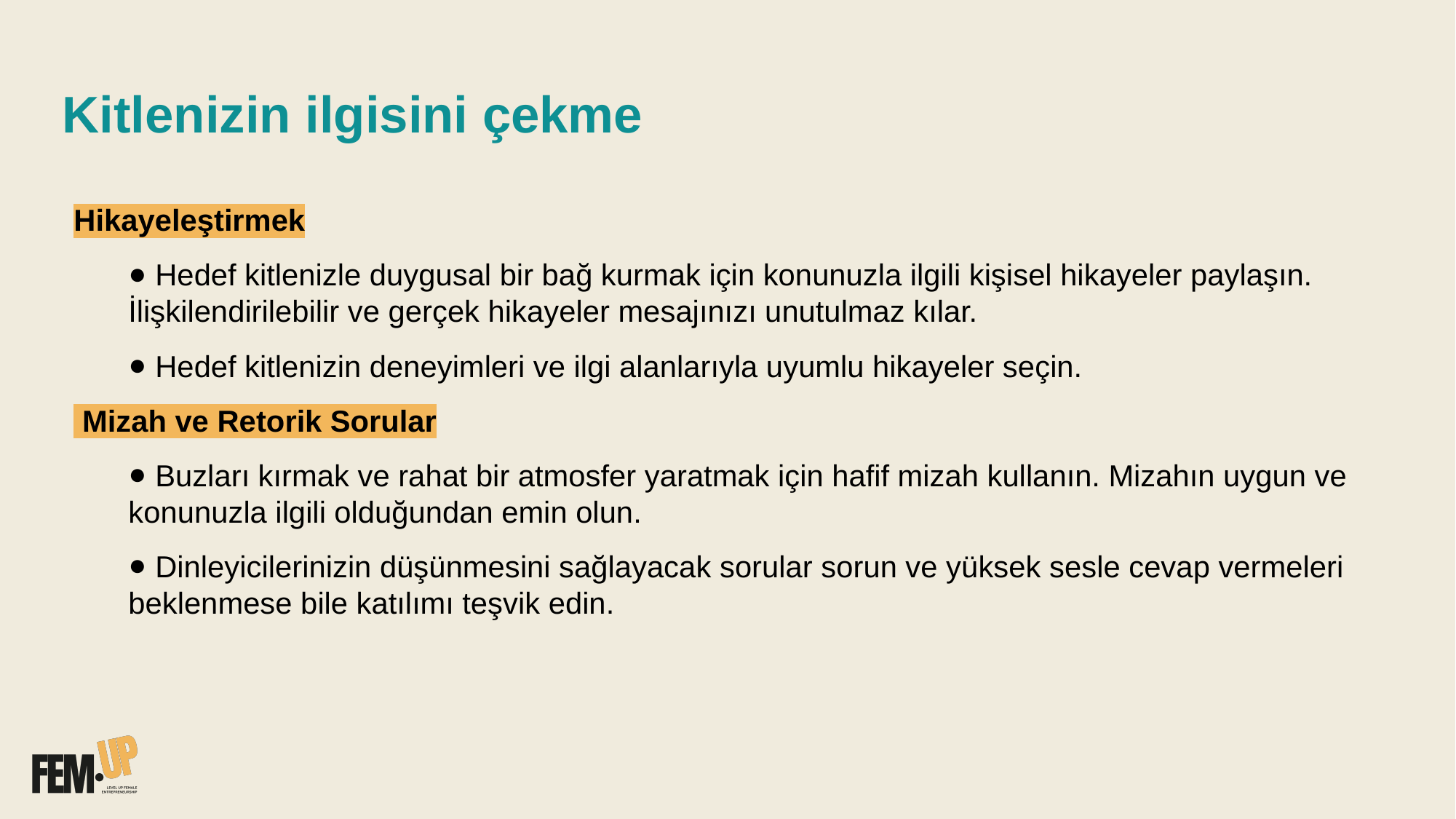

# Kitlenizin ilgisini çekme
Hikayeleştirmek
 Hedef kitlenizle duygusal bir bağ kurmak için konunuzla ilgili kişisel hikayeler paylaşın. İlişkilendirilebilir ve gerçek hikayeler mesajınızı unutulmaz kılar.
 Hedef kitlenizin deneyimleri ve ilgi alanlarıyla uyumlu hikayeler seçin.
 Mizah ve Retorik Sorular
 Buzları kırmak ve rahat bir atmosfer yaratmak için hafif mizah kullanın. Mizahın uygun ve konunuzla ilgili olduğundan emin olun.
 Dinleyicilerinizin düşünmesini sağlayacak sorular sorun ve yüksek sesle cevap vermeleri beklenmese bile katılımı teşvik edin.